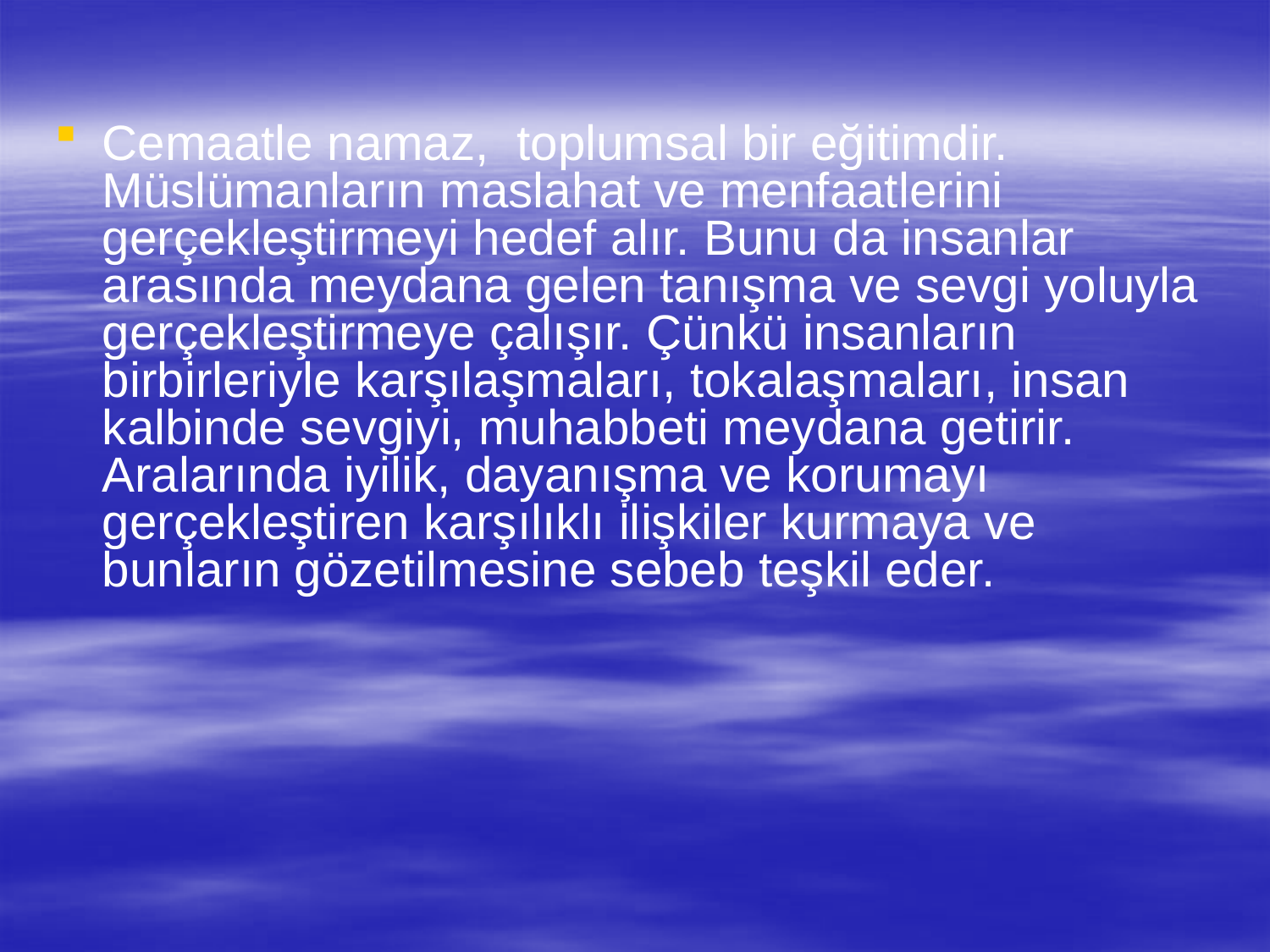

Cemaatle namaz,  toplumsal bir eğitimdir. Müslümanların maslahat ve menfaatlerini gerçekleştirmeyi hedef alır. Bunu da insanlar arasında meydana gelen tanışma ve sevgi yoluyla gerçekleştirmeye çalışır. Çünkü insanların birbirleriyle karşılaşmaları, tokalaşmaları, insan kalbinde sevgiyi, muhabbeti meydana getirir. Aralarında iyilik, dayanışma ve korumayı gerçekleştiren karşılıklı ilişkiler kurmaya ve bunların gözetilmesine sebeb teşkil eder.